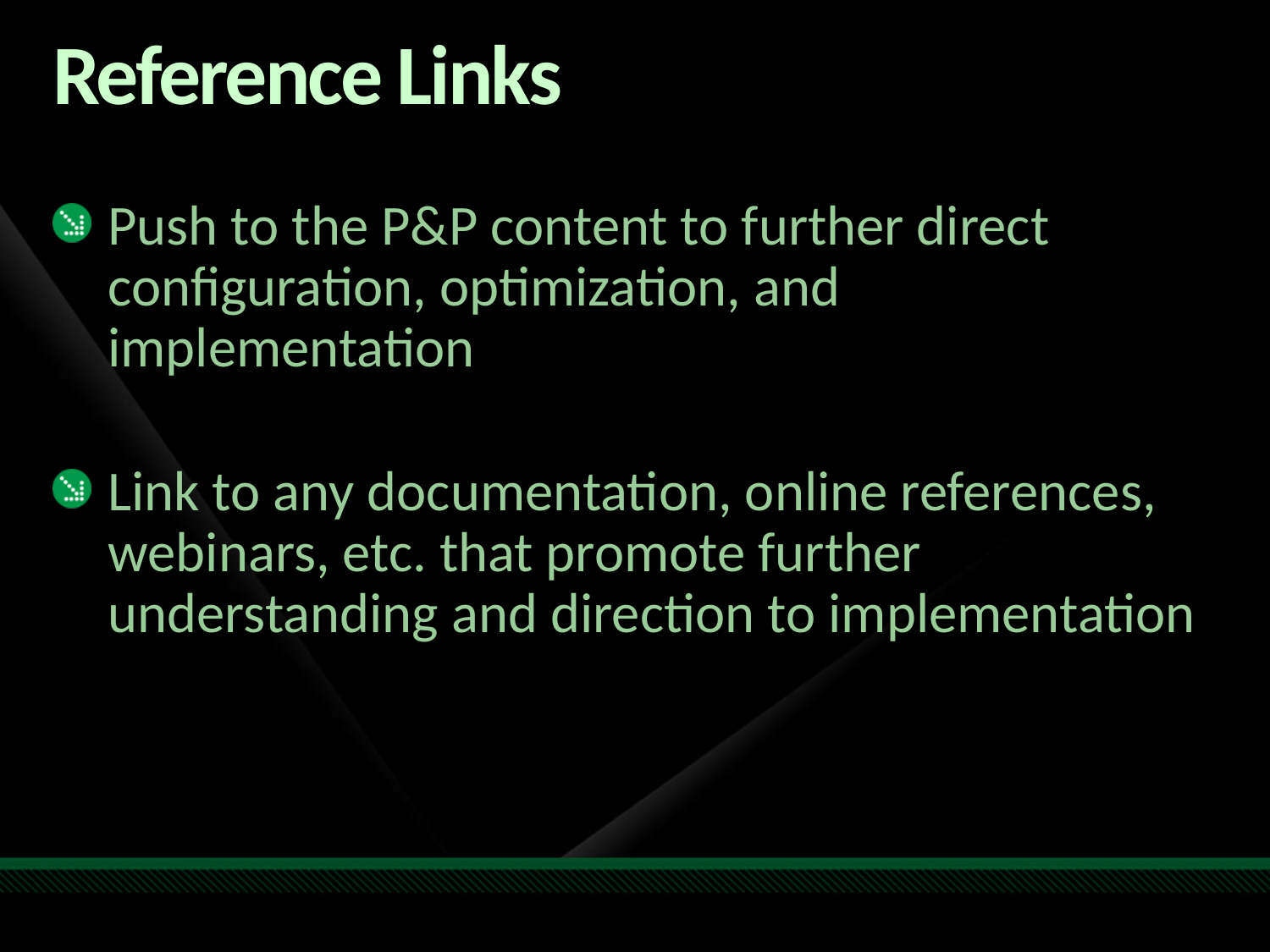

# Reference Links
Push to the P&P content to further direct configuration, optimization, and implementation

Link to any documentation, online references, webinars, etc. that promote further understanding and direction to implementation